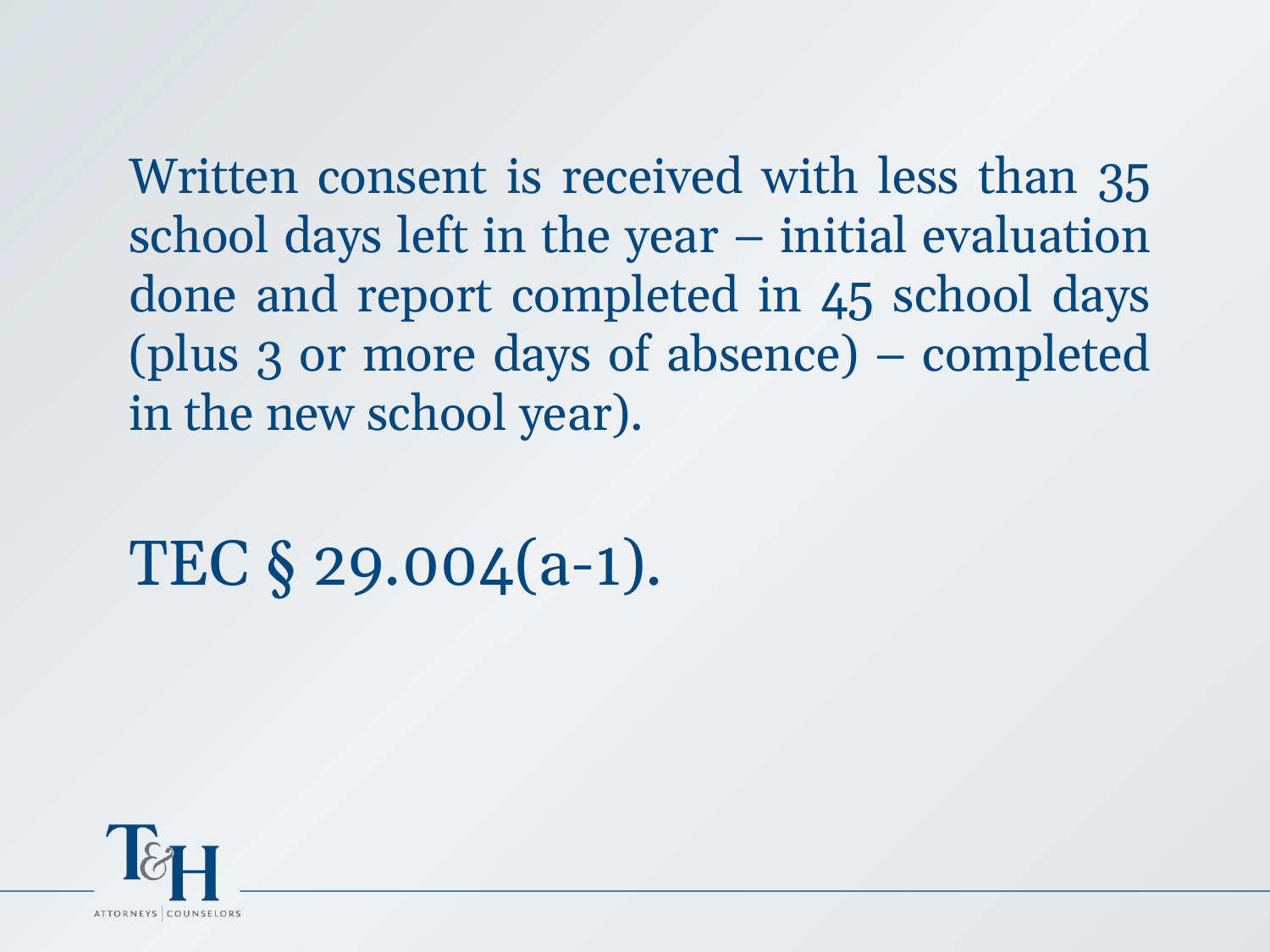

Written consent is received with less than 35 school days left in the year – initial evaluation done and report completed in 45 school days (plus 3 or more days of absence) – completed in the new school year).

TEC § 29.004(a-1).